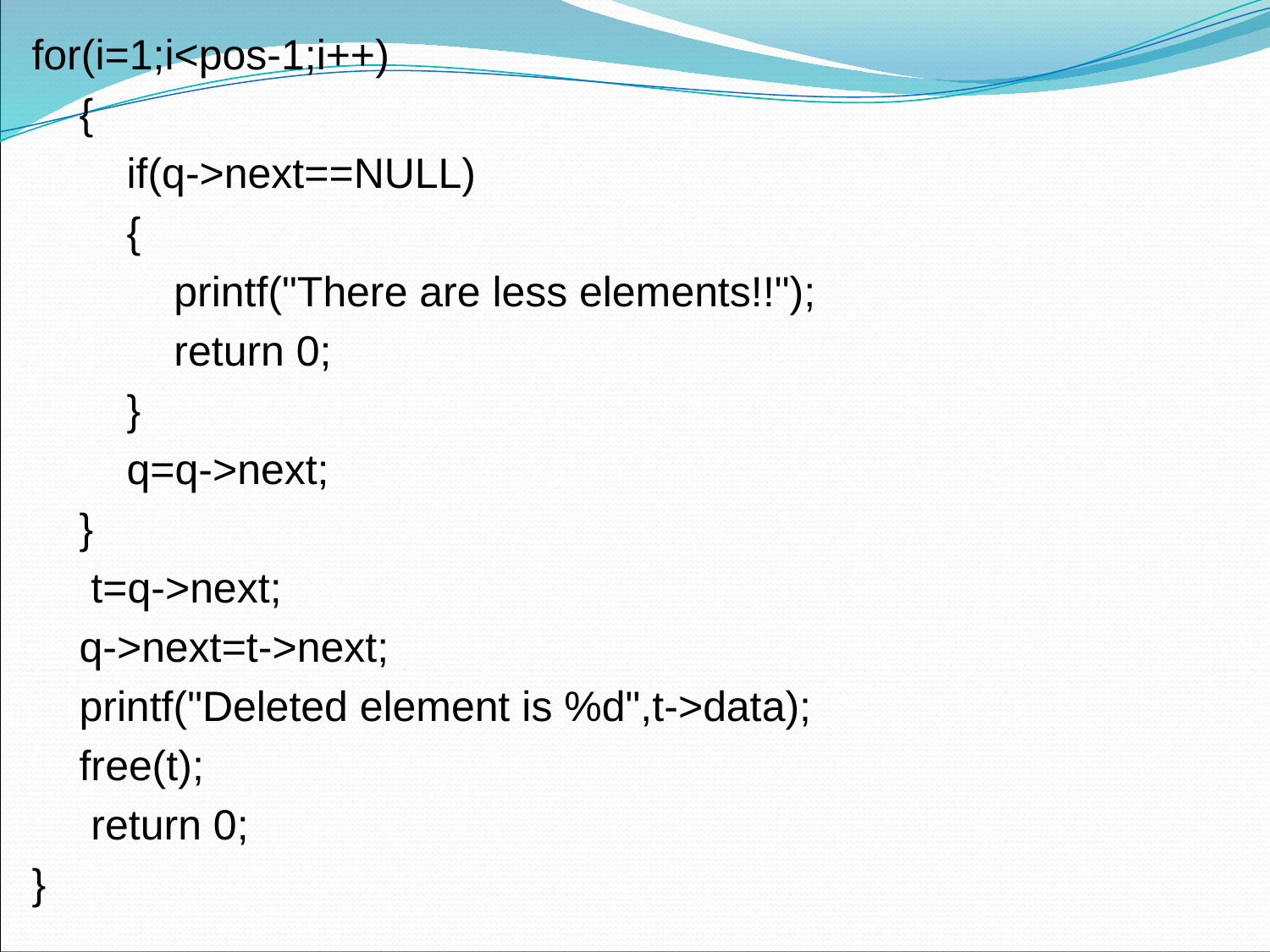

for(i=1;i<pos-1;i++)
    {
        if(q->next==NULL)
        {
            printf("There are less elements!!");
            return 0;
        }
        q=q->next;
    }
     t=q->next;
    q->next=t->next;
    printf("Deleted element is %d",t->data);
    free(t);
     return 0;
}

#